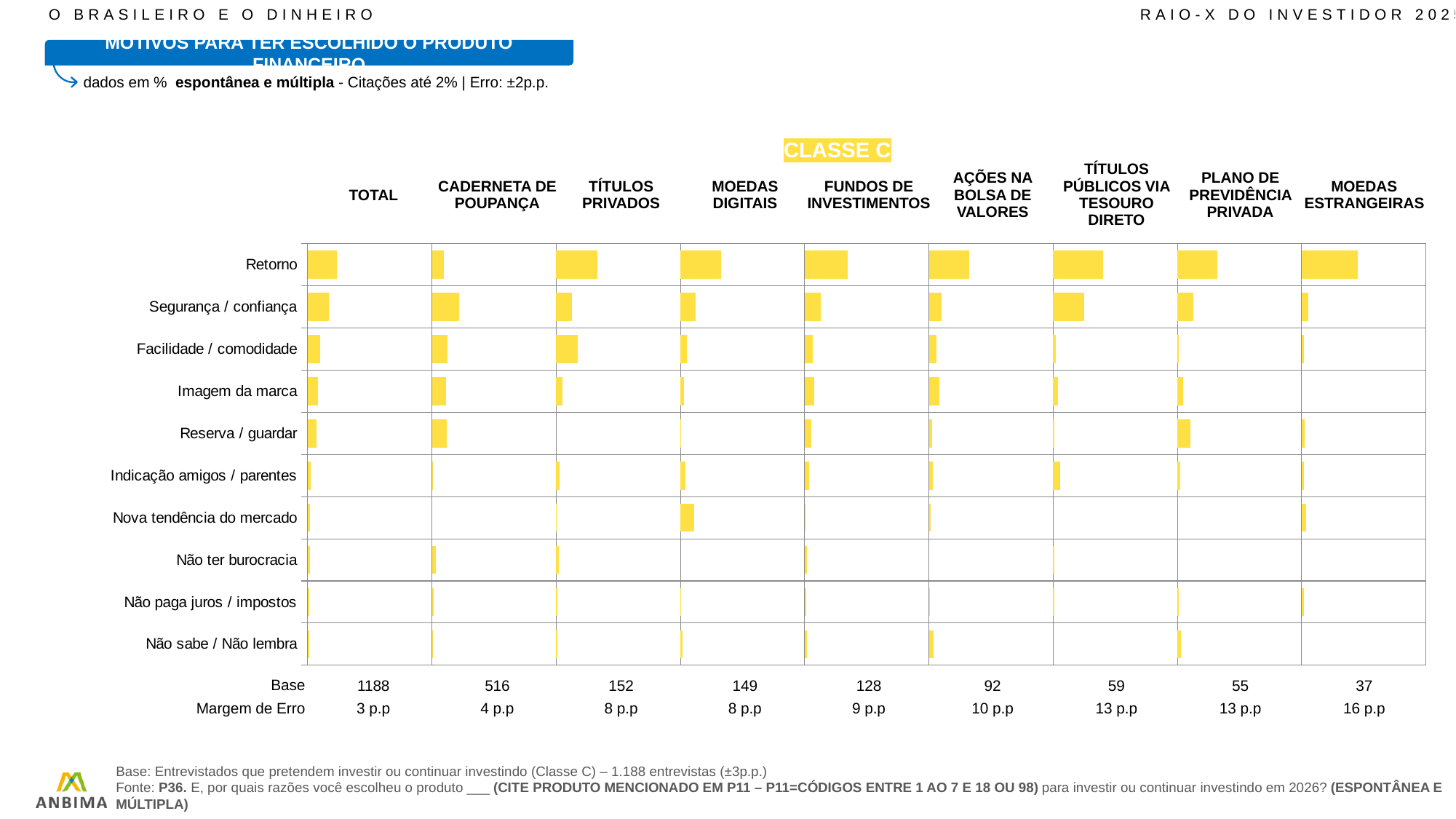

O BRASILEIRO E O DINHEIRO							RAIO-X DO INVESTIDOR 2025
MOTIVOS PARA TER ESCOLHIDO O PRODUTO FINANCEIRO

dados em %  espontânea e múltipla - Citações até 2% | Erro: ±2p.p.
CLASSE C
| TOTAL | CADERNETA DE POUPANÇA | TÍTULOS PRIVADOS | MOEDAS DIGITAIS | FUNDOS DE INVESTIMENTOS | AÇÕES NA BOLSA DE VALORES | TÍTULOS PÚBLICOS VIA TESOURO DIRETO | PLANO DE PREVIDÊNCIA PRIVADA | MOEDAS ESTRANGEIRAS |
| --- | --- | --- | --- | --- | --- | --- | --- | --- |

### Chart

| Category | TOTAL | Conta | CADERNETA DE POUPANÇA | Conta | TÍTULOS PRIVADOS | Conta | MOEDAS DIGITAIS | Conta | FUNDOS DE INVESTIMENTOS |  | AÇÕES NA BOLSA DE VALORES |  | TÍTULOS PÚBLICOS |  | PLANO DE PREVIDÊNCIA PRIVADA |  | MOEDAS ESTRANGEIRAS |  |
|---|---|---|---|---|---|---|---|---|---|---|---|---|---|---|---|---|---|---|
| Retorno | 34.84 | 115.16 | 14.45 | 135.55 | 50.11 | 99.89 | 48.81 | 101.19 | 52.02 | 97.97999999999999 | 48.71 | 101.28999999999999 | 60.43 | 89.57 | 47.99 | 102.00999999999999 | 67.52 | 82.48 |
| Segurança / confiança | 25.43 | 124.57 | 32.84 | 117.16 | 18.78 | 131.22 | 18.23 | 131.77 | 19.14 | 130.86 | 15.05 | 134.95 | 37.82 | 112.18 | 19.31 | 130.69 | 8.37 | 141.63 |
| Facilidade / comodidade | 14.69 | 135.31 | 18.92 | 131.07999999999998 | 25.66 | 124.34 | 7.97 | 142.03 | 9.35 | 140.65 | 9.34 | 140.66 | 3.31 | 146.69 | 1.74 | 148.26 | 2.48 | 147.52 |
| Imagem da marca | 12.19 | 137.81 | 17.38 | 132.62 | 7.87 | 142.13 | 4.65 | 145.35 | 11.87 | 138.13 | 13.0 | 137.0 | 5.55 | 144.45 | 7.05 | 142.95 | 0.0 | 150.0 |
| Reserva / guardar | 10.35 | 139.65 | 18.18 | 131.82 | 0.0 | 150.0 | 0.58 | 149.42 | 8.39 | 141.61 | 3.78 | 146.22 | 1.72 | 148.28 | 15.92 | 134.08 | 3.26 | 146.74 |
| Indicação amigos / parentes | 3.33 | 146.67 | 1.22 | 148.78 | 3.87 | 146.13 | 6.11 | 143.89 | 5.65 | 144.35 | 4.47 | 145.53 | 8.56 | 141.44 | 3.42 | 146.58 | 2.47 | 147.53 |
| Nova tendência do mercado | 2.5 | 147.5 | 0.0 | 150.0 | 0.69 | 149.31 | 16.25 | 133.75 | 1.36 | 148.64 | 1.97 | 148.03 | 0.0 | 150.0 | 0.0 | 150.0 | 4.98 | 145.02 |
| Não ter burocracia | 2.72 | 147.28 | 4.52 | 145.48 | 2.85 | 147.15 | 0.0 | 150.0 | 2.34 | 147.66 | 0.0 | 150.0 | 1.61 | 148.39 | 0.0 | 150.0 | 0.0 | 150.0 |
| Não paga juros / impostos | 1.6 | 148.4 | 1.82 | 148.18 | 1.79 | 148.21 | 0.55 | 149.45 | 1.5 | 148.5 | 0.95 | 149.05 | 1.69 | 148.31 | 1.9 | 148.1 | 2.94 | 147.06 |
| Não sabe / Não lembra | 2.0 | 148.0 | 1.58 | 148.42 | 1.08 | 148.92 | 2.02 | 147.98 | 2.96 | 147.04 | 5.25 | 144.75 | 0.0 | 150.0 | 4.59 | 145.41 | 0.0 | 150.0 |
| Base |
| --- |
| Margem de Erro |
| 1188 | 516 | 152 | 149 | 128 | 92 | 59 | 55 | 37 |
| --- | --- | --- | --- | --- | --- | --- | --- | --- |
| 3 p.p | 4 p.p | 8 p.p | 8 p.p | 9 p.p | 10 p.p | 13 p.p | 13 p.p | 16 p.p |
Base: Entrevistados que pretendem investir ou continuar investindo (Classe C) – 1.188 entrevistas (±3p.p.)
Fonte: P36. E, por quais razões você escolheu o produto ___ (CITE PRODUTO MENCIONADO EM P11 – P11=CÓDIGOS ENTRE 1 AO 7 E 18 OU 98) para investir ou continuar investindo em 2026? (ESPONTÂNEA E MÚLTIPLA)